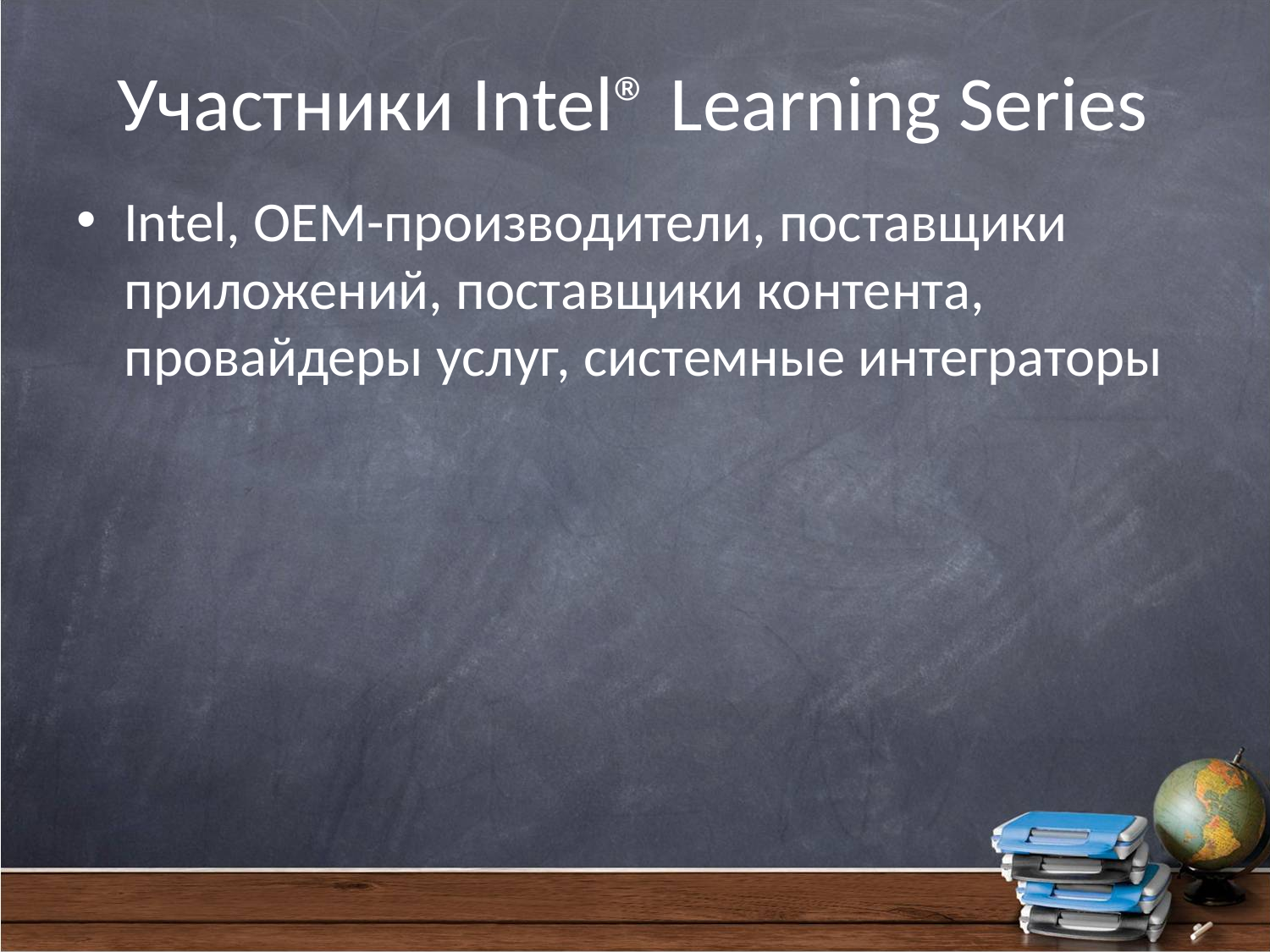

# Участники Intel® Learning Series
Intel, OEM-производители, поставщики приложений, поставщики контента, провайдеры услуг, системные интеграторы